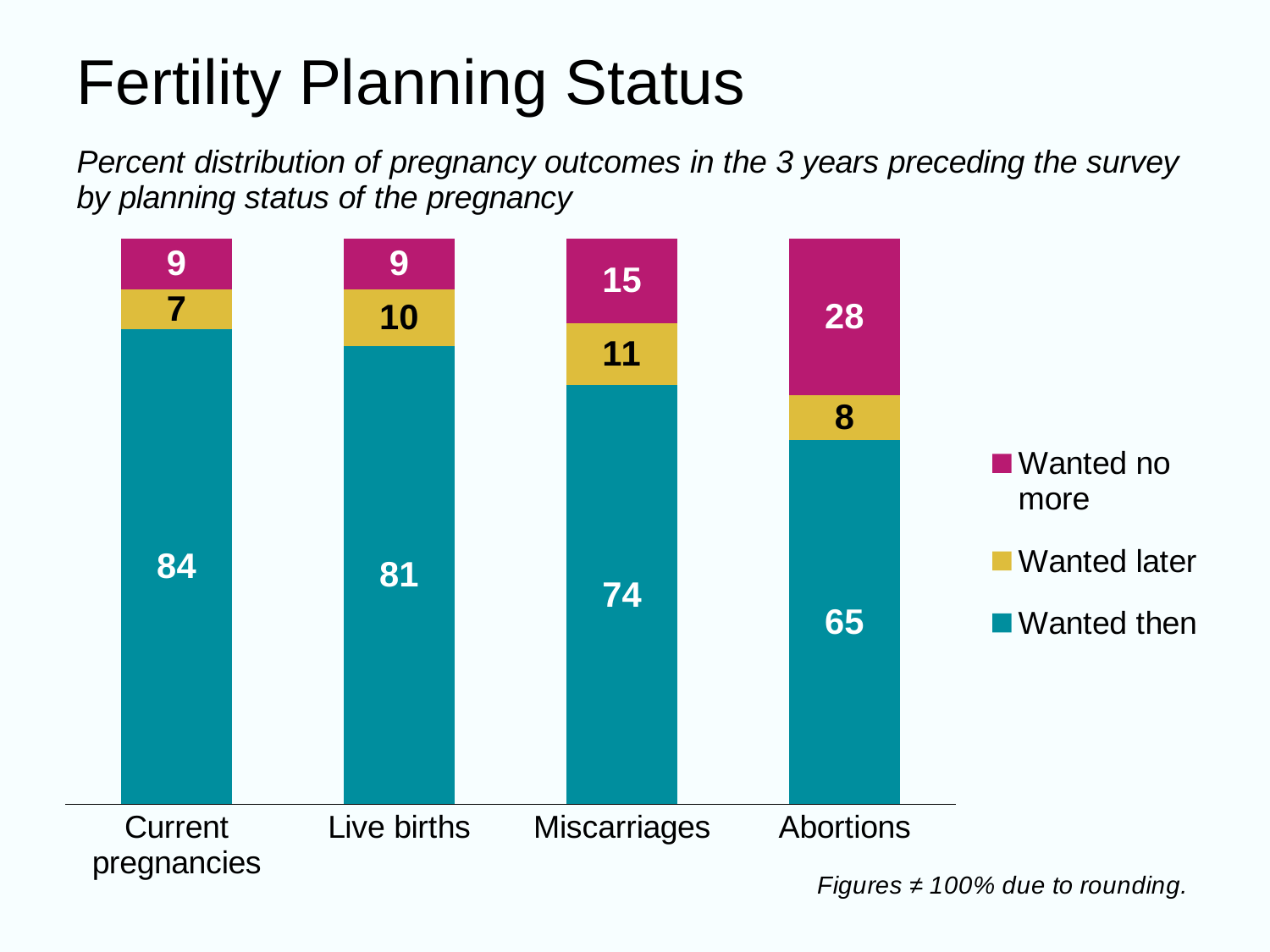

### Chart

| Category | Wanted then | Wanted later | Wanted no more |
|---|---|---|---|
| Current pregnancies | 84.0 | 7.0 | 9.0 |
| Live births | 81.0 | 10.0 | 9.0 |
| Miscarriages | 74.0 | 11.0 | 15.0 |
| Abortions | 65.0 | 8.0 | 28.0 |